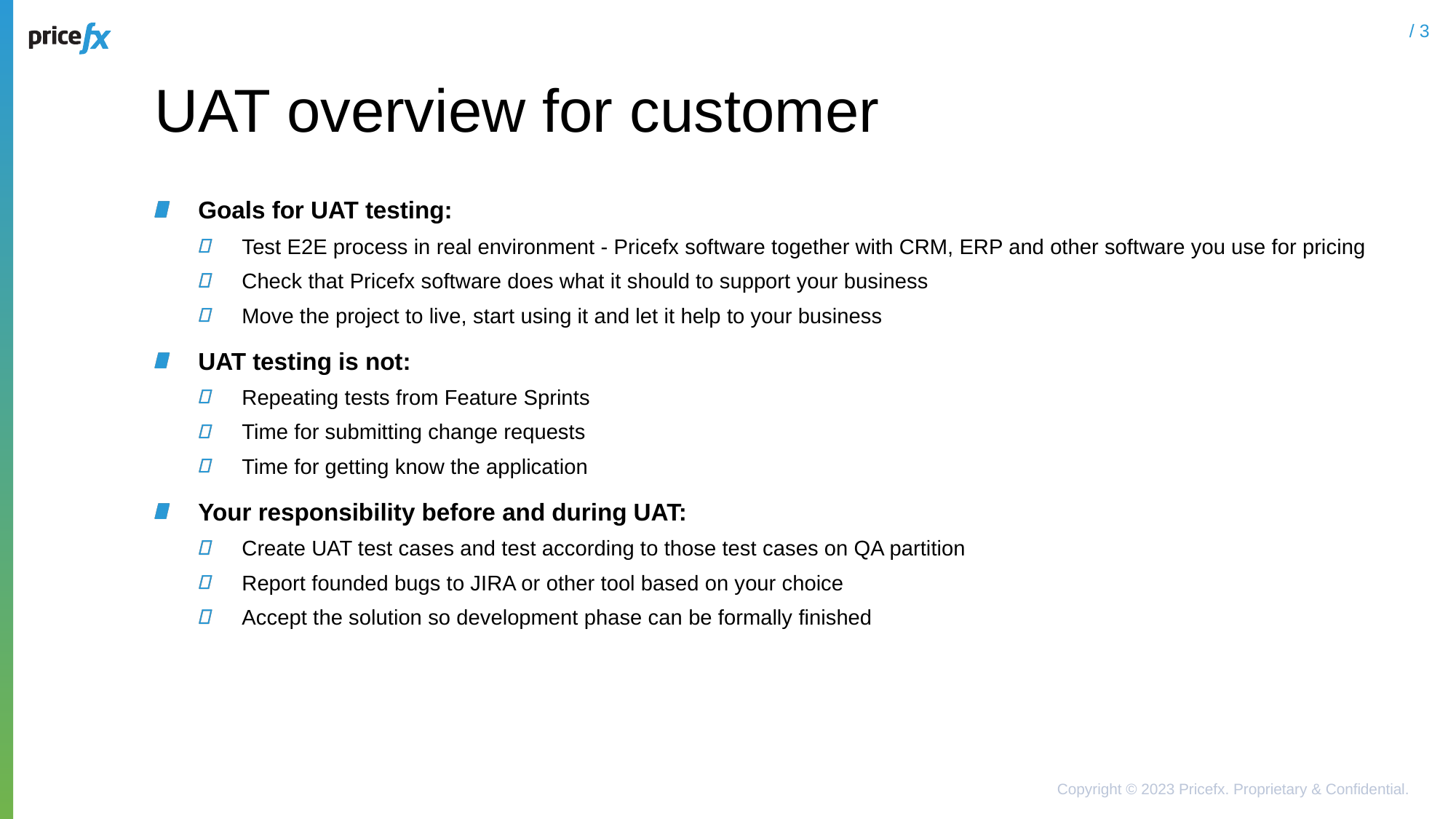

# UAT overview for customer
Goals for UAT testing:
Test E2E process in real environment - Pricefx software together with CRM, ERP and other software you use for pricing
Check that Pricefx software does what it should to support your business
Move the project to live, start using it and let it help to your business
UAT testing is not:
Repeating tests from Feature Sprints
Time for submitting change requests
Time for getting know the application
Your responsibility before and during UAT:
Create UAT test cases and test according to those test cases on QA partition
Report founded bugs to JIRA or other tool based on your choice
Accept the solution so development phase can be formally finished